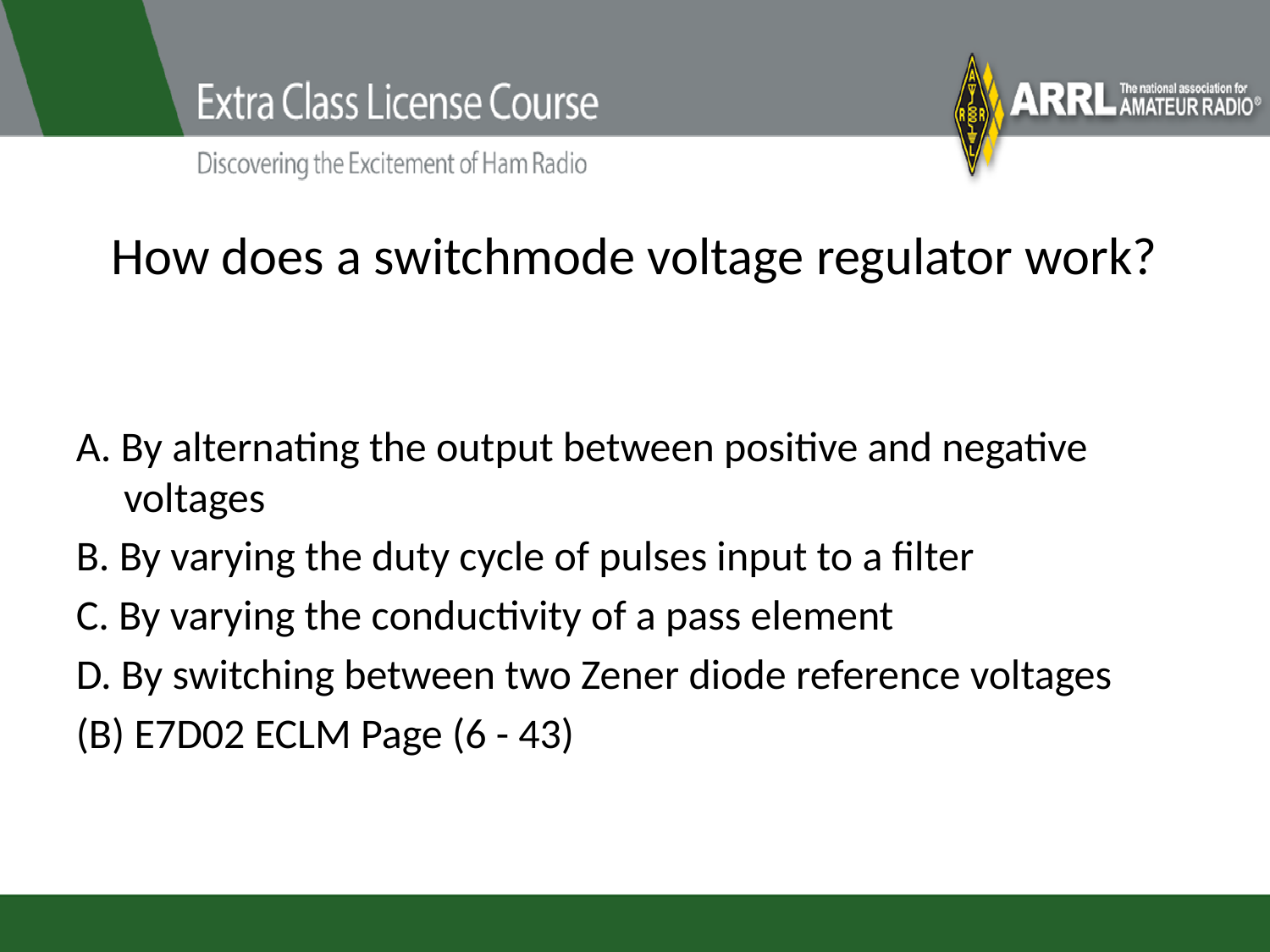

# How does a switchmode voltage regulator work?
A. By alternating the output between positive and negative voltages
B. By varying the duty cycle of pulses input to a filter
C. By varying the conductivity of a pass element
D. By switching between two Zener diode reference voltages
(B) E7D02 ECLM Page (6 - 43)